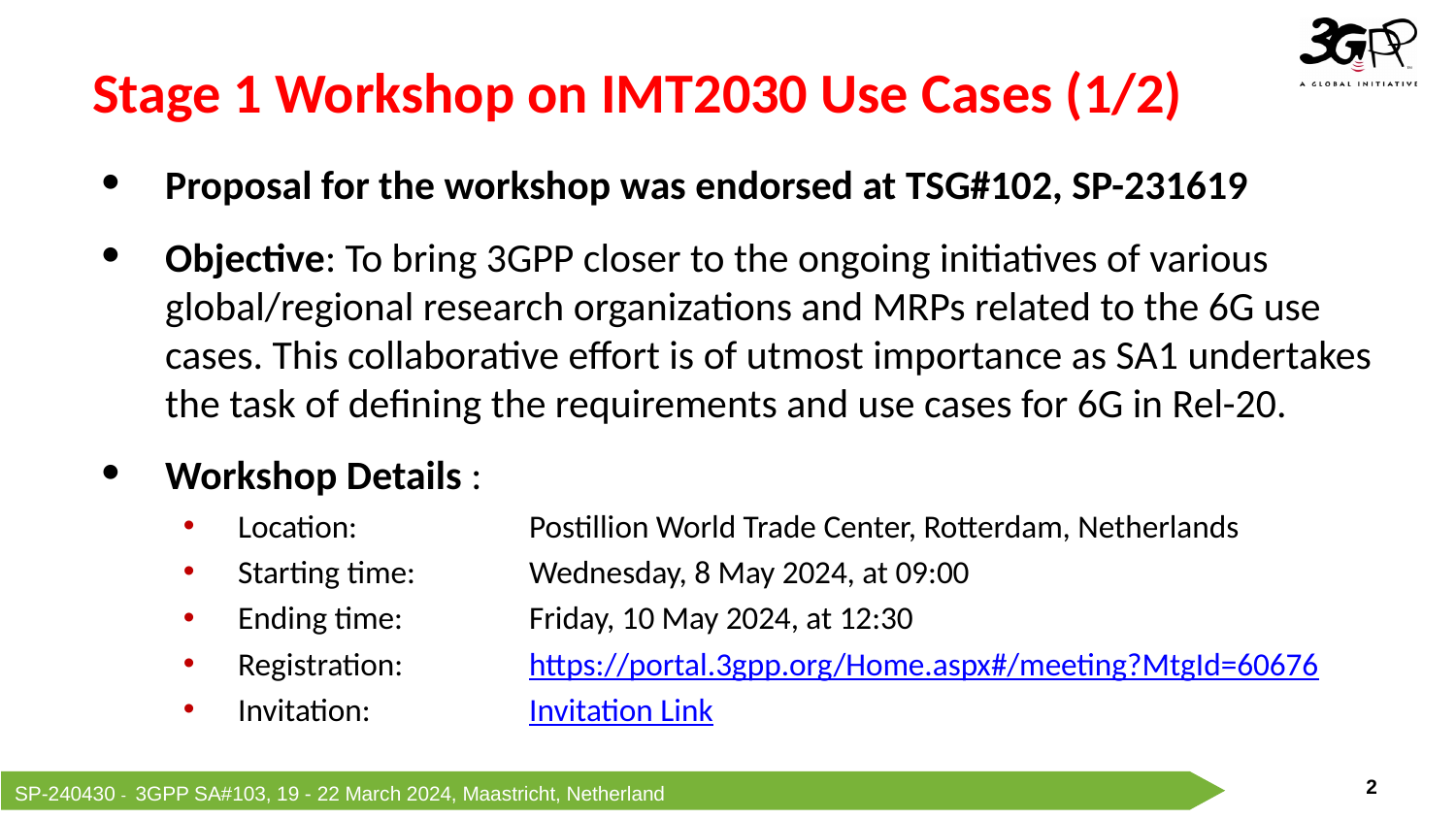

# Stage 1 Workshop on IMT2030 Use Cases (1/2)
Proposal for the workshop was endorsed at TSG#102, SP-231619
Objective: To bring 3GPP closer to the ongoing initiatives of various global/regional research organizations and MRPs related to the 6G use cases. This collaborative effort is of utmost importance as SA1 undertakes the task of defining the requirements and use cases for 6G in Rel-20.
Workshop Details :
Location: 		Postillion World Trade Center, Rotterdam, Netherlands
Starting time: 	Wednesday, 8 May 2024, at 09:00
Ending time: 	Friday, 10 May 2024, at 12:30
Registration: 	https://portal.3gpp.org/Home.aspx#/meeting?MtgId=60676
Invitation: 		Invitation Link
SP-240430 -  3GPP SA#103, 19 - 22 March 2024, Maastricht, Netherland